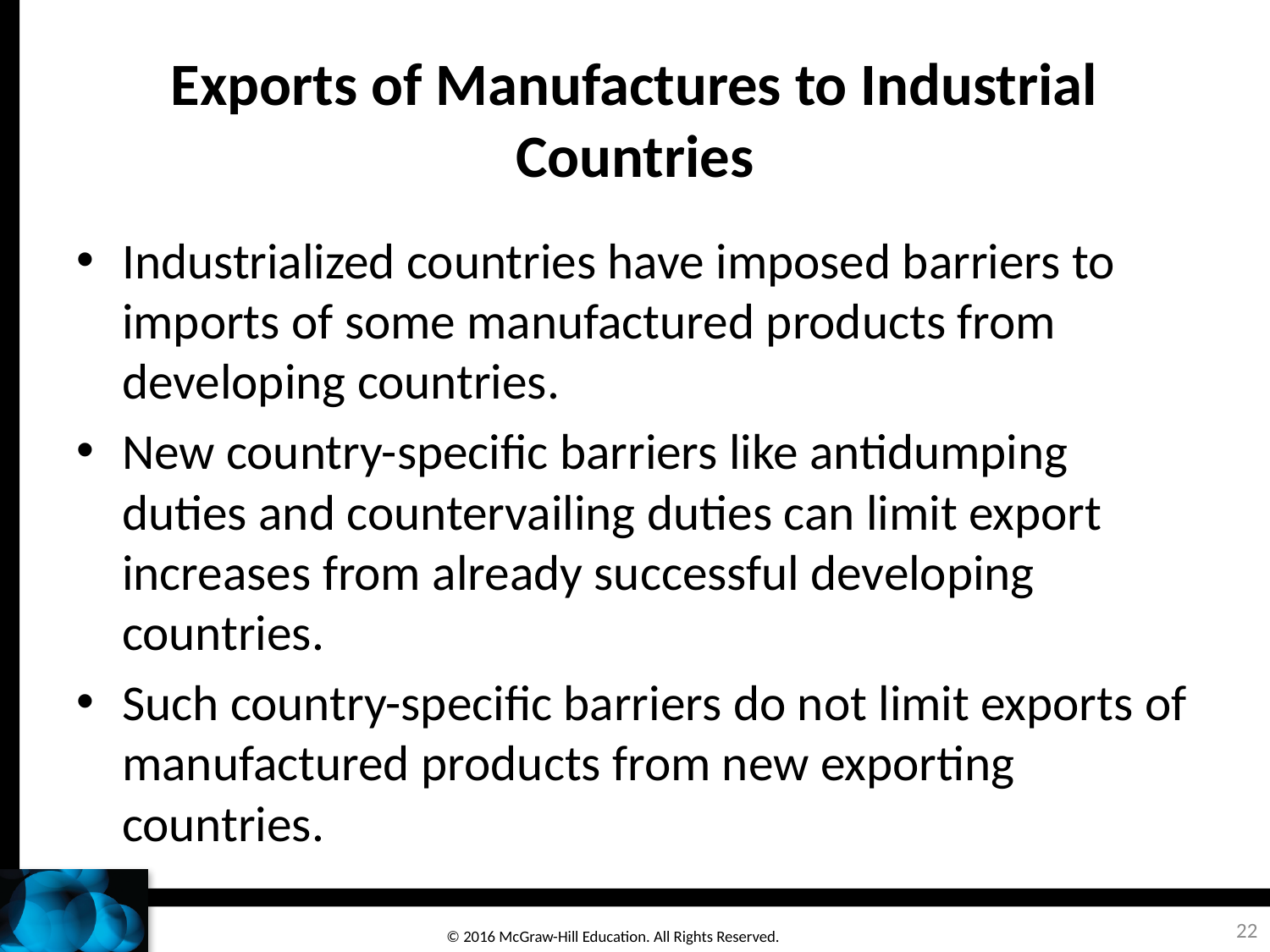

# Exports of Manufactures to Industrial Countries
Industrialized countries have imposed barriers to imports of some manufactured products from developing countries.
New country-specific barriers like antidumping duties and countervailing duties can limit export increases from already successful developing countries.
Such country-specific barriers do not limit exports of manufactured products from new exporting countries.
22
© 2016 McGraw-Hill Education. All Rights Reserved.